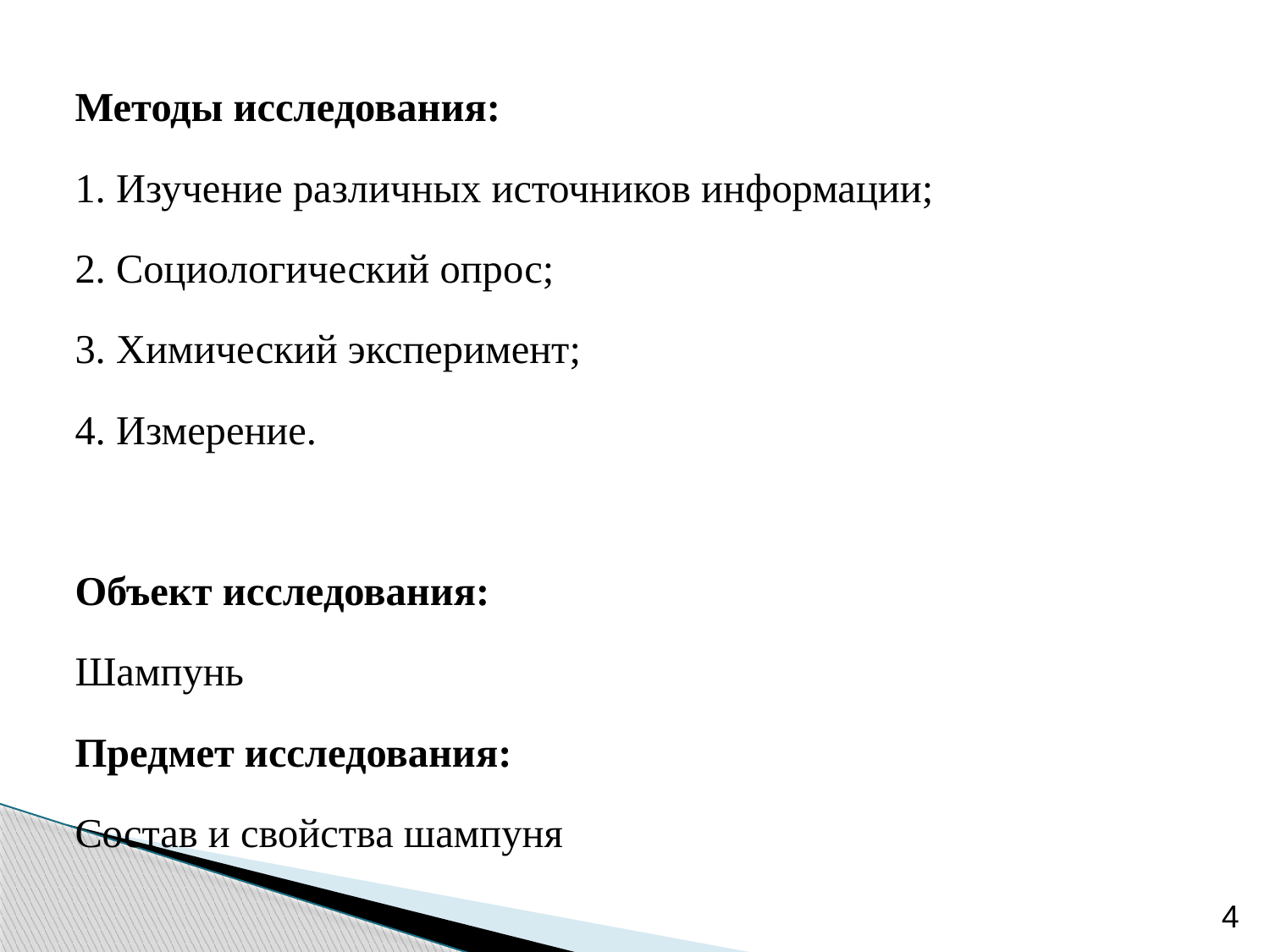

Методы исследования:
1. Изучение различных источников информации;
2. Социологический опрос;
3. Химический эксперимент;
4. Измерение.

Объект исследования:
Шампунь
Предмет исследования:
Состав и свойства шампуня

4